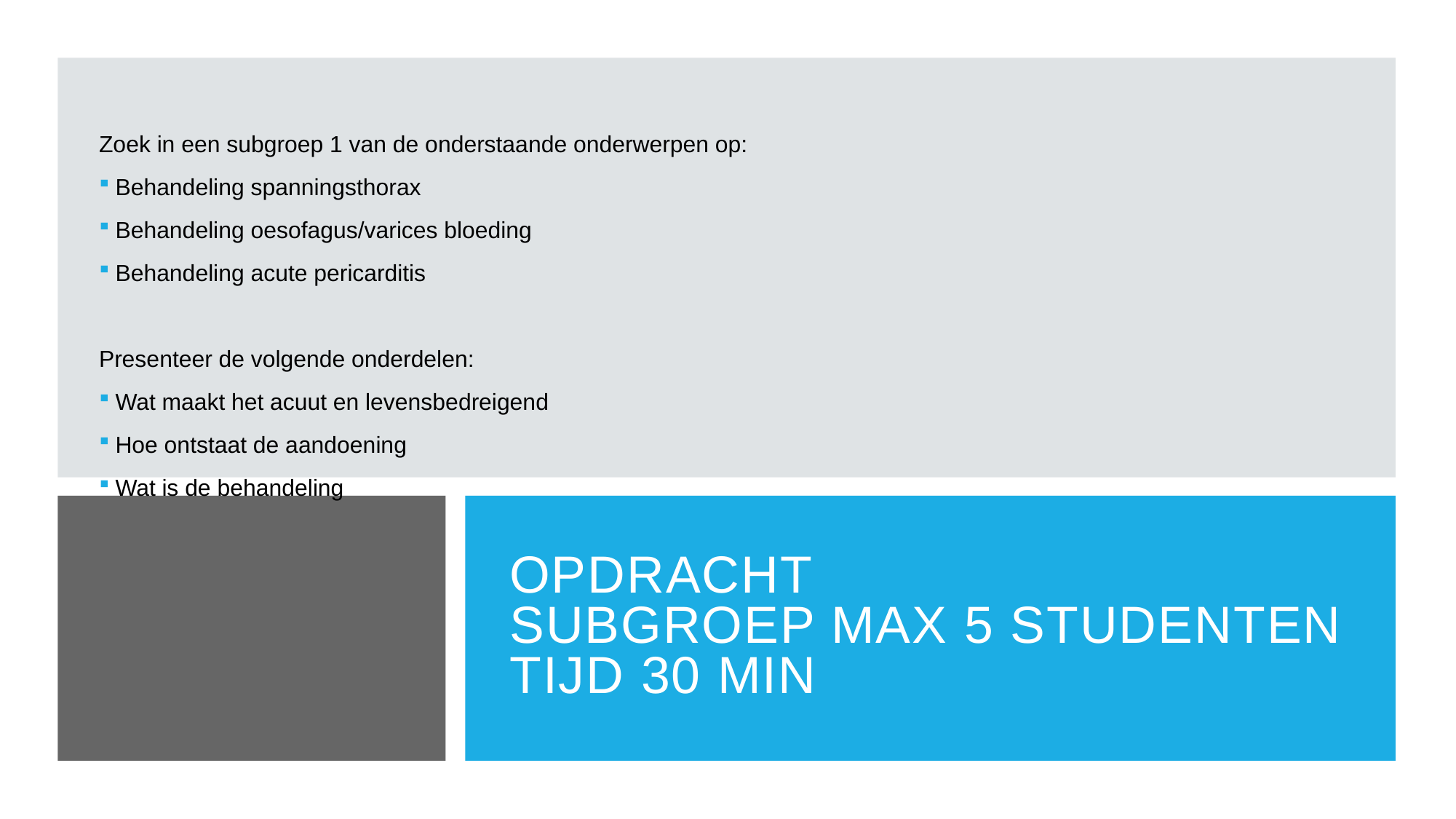

Zoek in een subgroep 1 van de onderstaande onderwerpen op:
 Behandeling spanningsthorax
 Behandeling oesofagus/varices bloeding
 Behandeling acute pericarditis

Presenteer de volgende onderdelen:
 Wat maakt het acuut en levensbedreigend
 Hoe ontstaat de aandoening
 Wat is de behandeling

# Opdracht subgroep max 5 studenten tijd 30 min